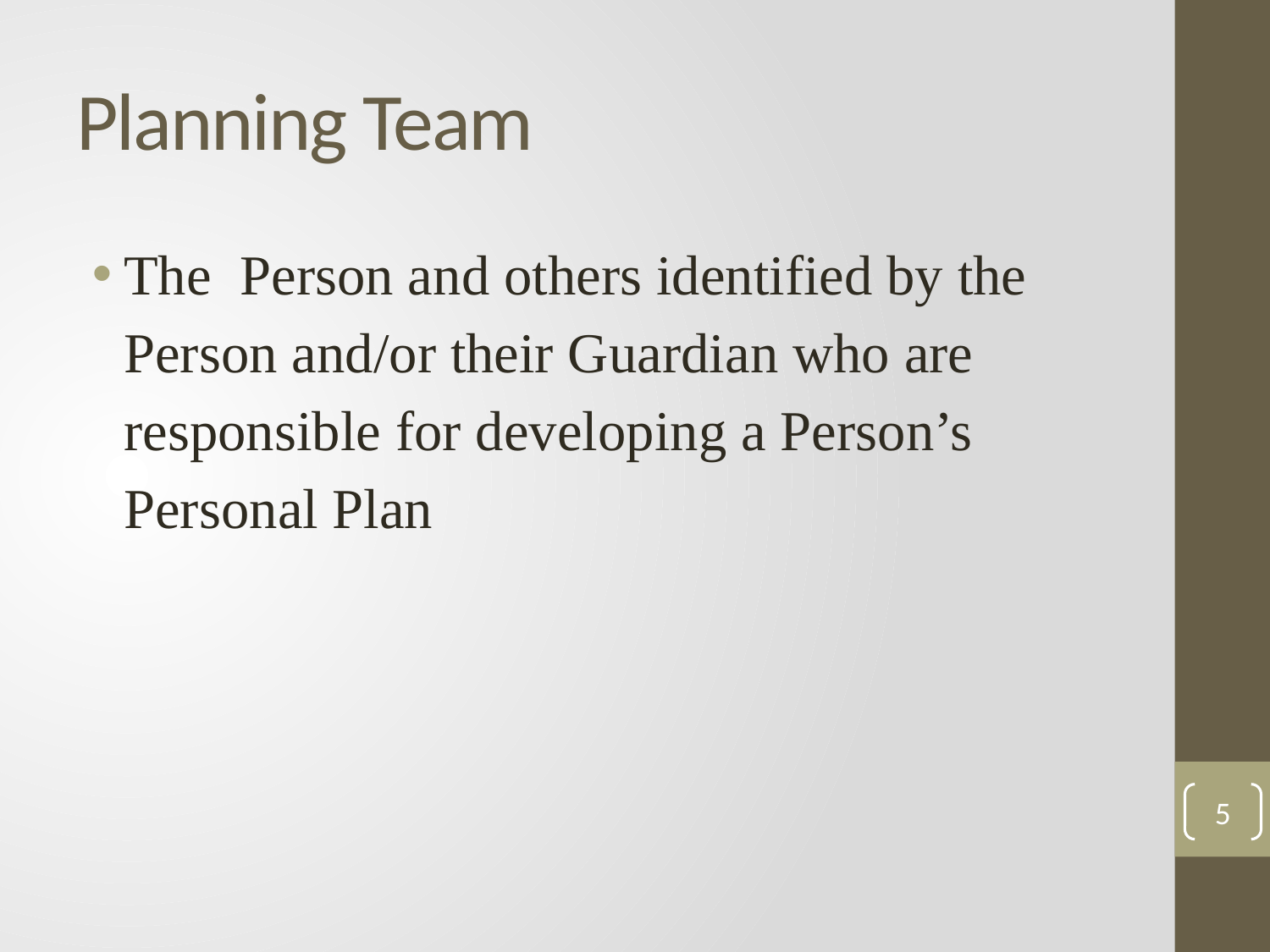

# Planning Team
The  Person and others identified by the Person and/or their Guardian who are responsible for developing a Person’s Personal Plan

5